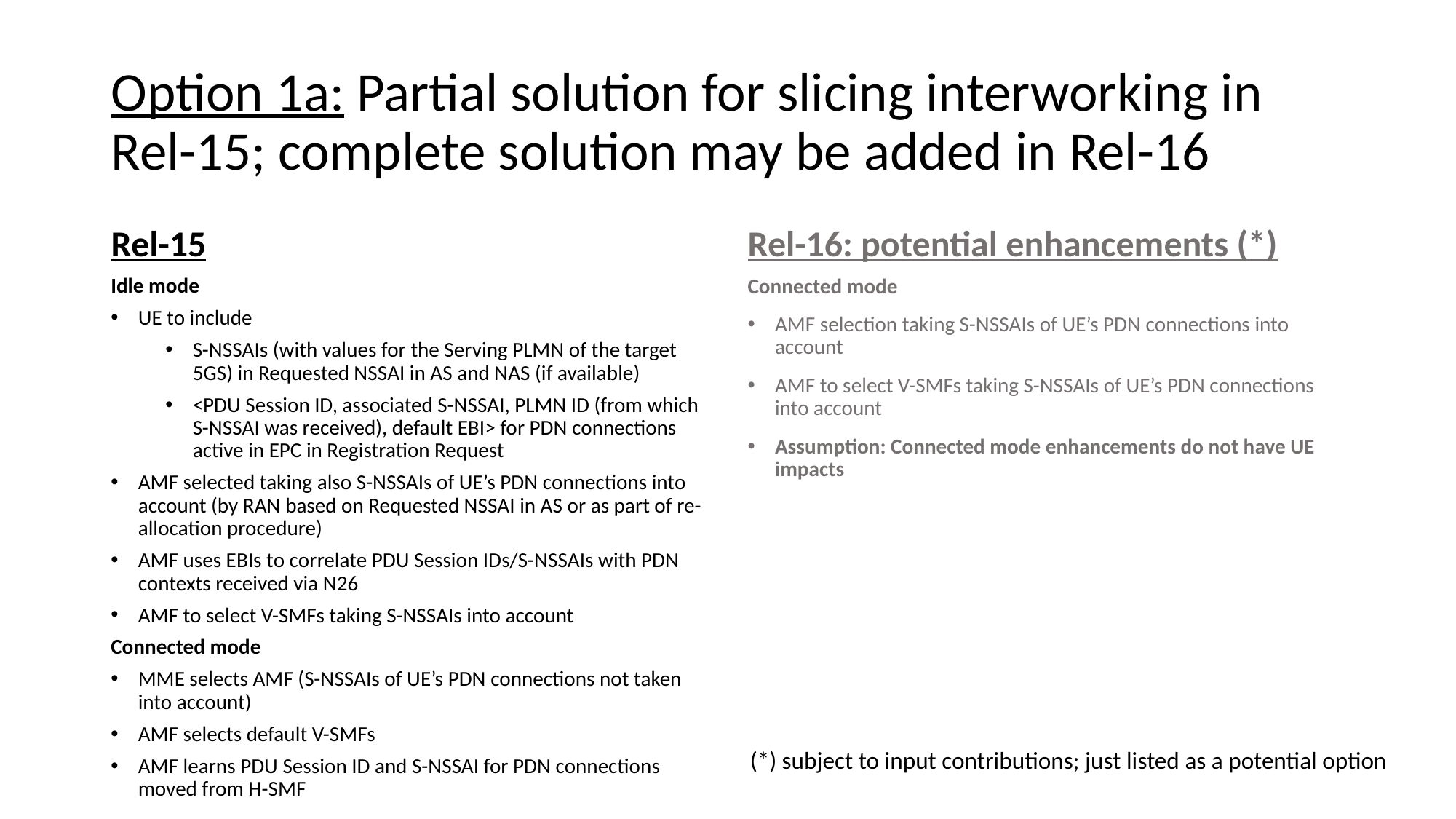

# Option 1a: Partial solution for slicing interworking in Rel-15; complete solution may be added in Rel-16
Rel-15
Rel-16: potential enhancements (*)
Idle mode
UE to include
S-NSSAIs (with values for the Serving PLMN of the target 5GS) in Requested NSSAI in AS and NAS (if available)
<PDU Session ID, associated S-NSSAI, PLMN ID (from which S-NSSAI was received), default EBI> for PDN connections active in EPC in Registration Request
AMF selected taking also S-NSSAIs of UE’s PDN connections into account (by RAN based on Requested NSSAI in AS or as part of re-allocation procedure)
AMF uses EBIs to correlate PDU Session IDs/S-NSSAIs with PDN contexts received via N26
AMF to select V-SMFs taking S-NSSAIs into account
Connected mode
MME selects AMF (S-NSSAIs of UE’s PDN connections not taken into account)
AMF selects default V-SMFs
AMF learns PDU Session ID and S-NSSAI for PDN connections moved from H-SMF
Connected mode
AMF selection taking S-NSSAIs of UE’s PDN connections into account
AMF to select V-SMFs taking S-NSSAIs of UE’s PDN connections into account
Assumption: Connected mode enhancements do not have UE impacts
(*) subject to input contributions; just listed as a potential option